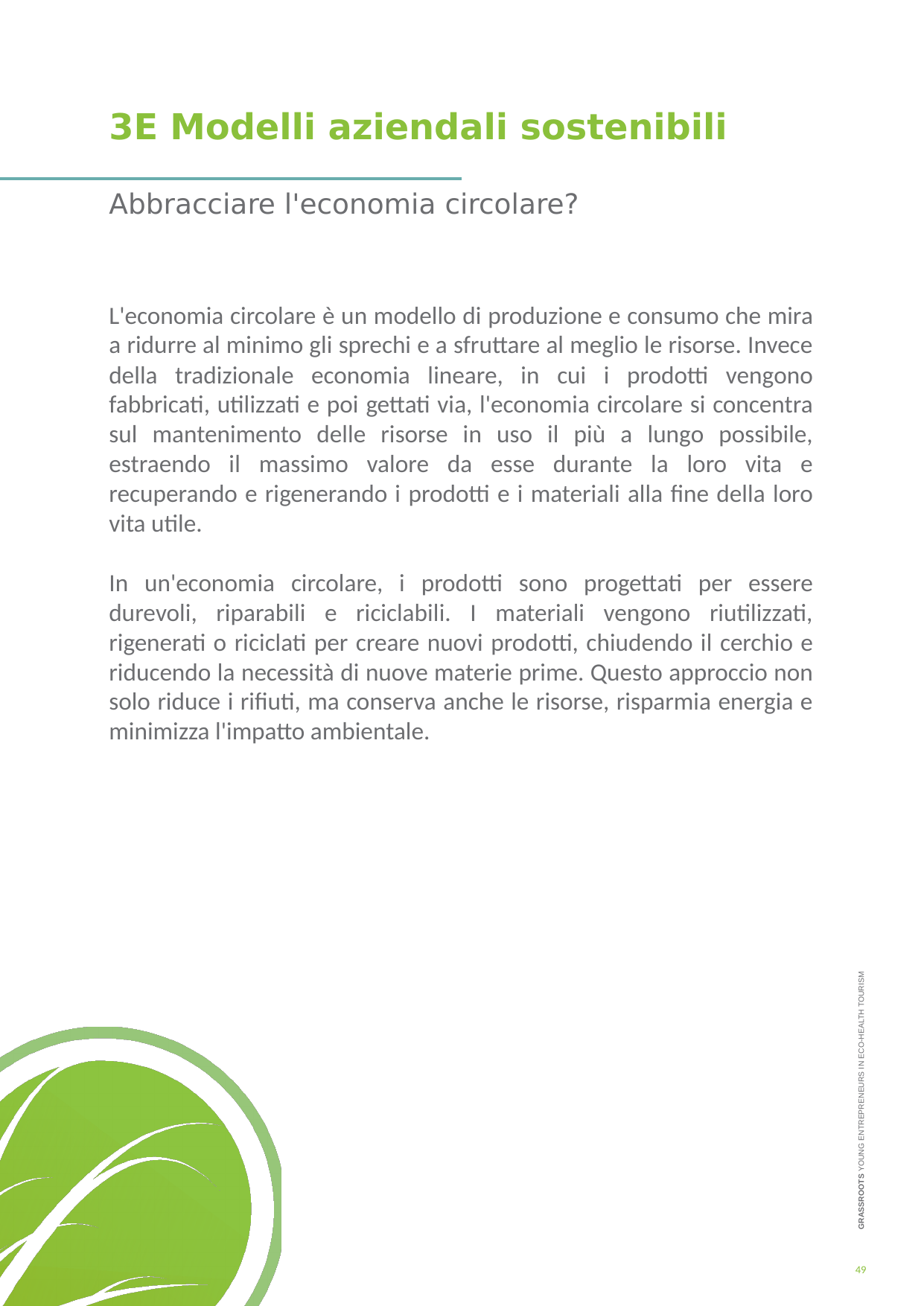

3E Modelli aziendali sostenibili
Abbracciare l'economia circolare?
L'economia circolare è un modello di produzione e consumo che mira a ridurre al minimo gli sprechi e a sfruttare al meglio le risorse. Invece della tradizionale economia lineare, in cui i prodotti vengono fabbricati, utilizzati e poi gettati via, l'economia circolare si concentra sul mantenimento delle risorse in uso il più a lungo possibile, estraendo il massimo valore da esse durante la loro vita e recuperando e rigenerando i prodotti e i materiali alla fine della loro vita utile.
In un'economia circolare, i prodotti sono progettati per essere durevoli, riparabili e riciclabili. I materiali vengono riutilizzati, rigenerati o riciclati per creare nuovi prodotti, chiudendo il cerchio e riducendo la necessità di nuove materie prime. Questo approccio non solo riduce i rifiuti, ma conserva anche le risorse, risparmia energia e minimizza l'impatto ambientale.

49